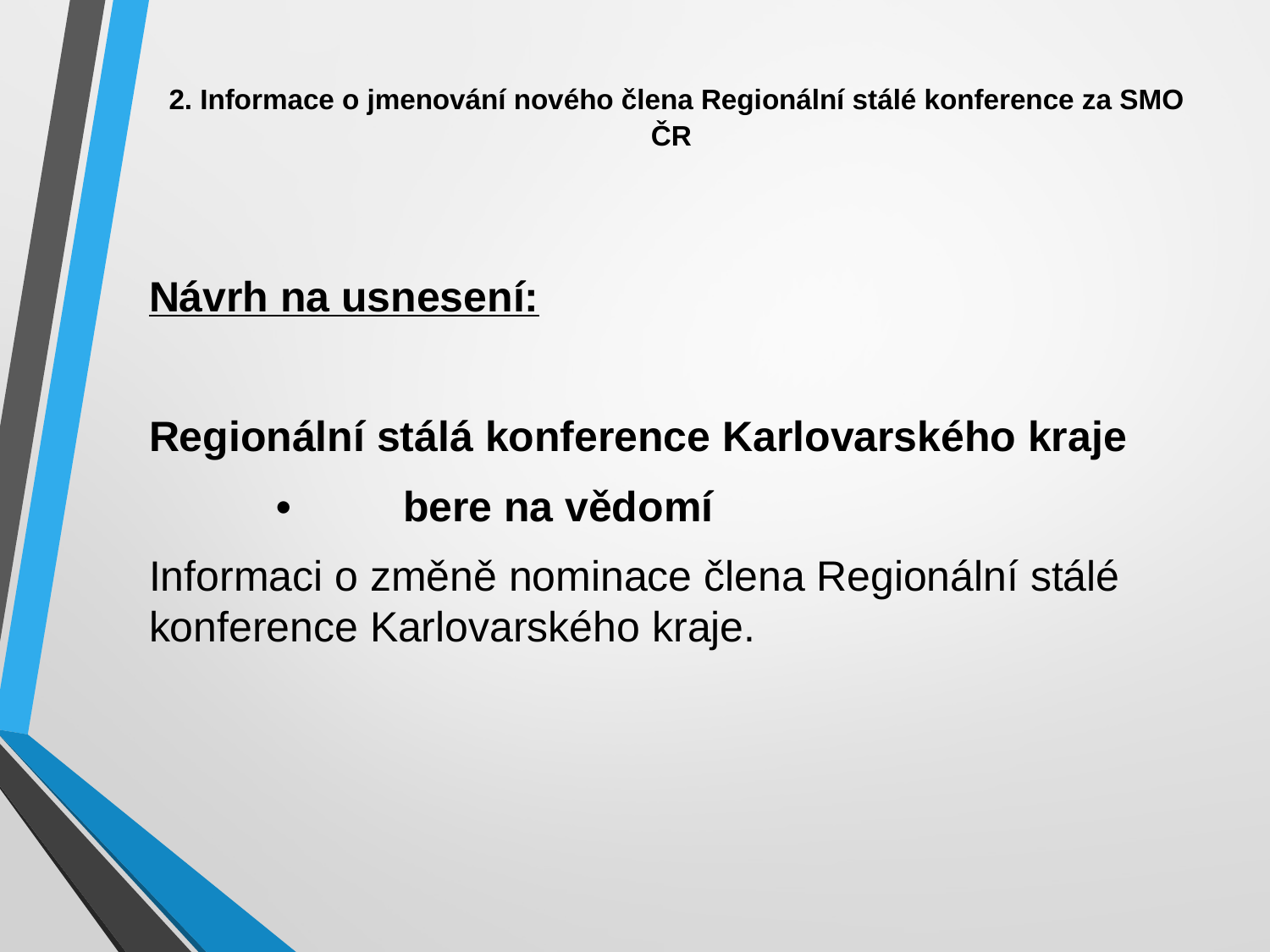

# 2. Informace o jmenování nového člena Regionální stálé konference za SMO ČR
Návrh na usnesení:

Regionální stálá konference Karlovarského kraje
	•	bere na vědomí
Informaci o změně nominace člena Regionální stálé konference Karlovarského kraje.